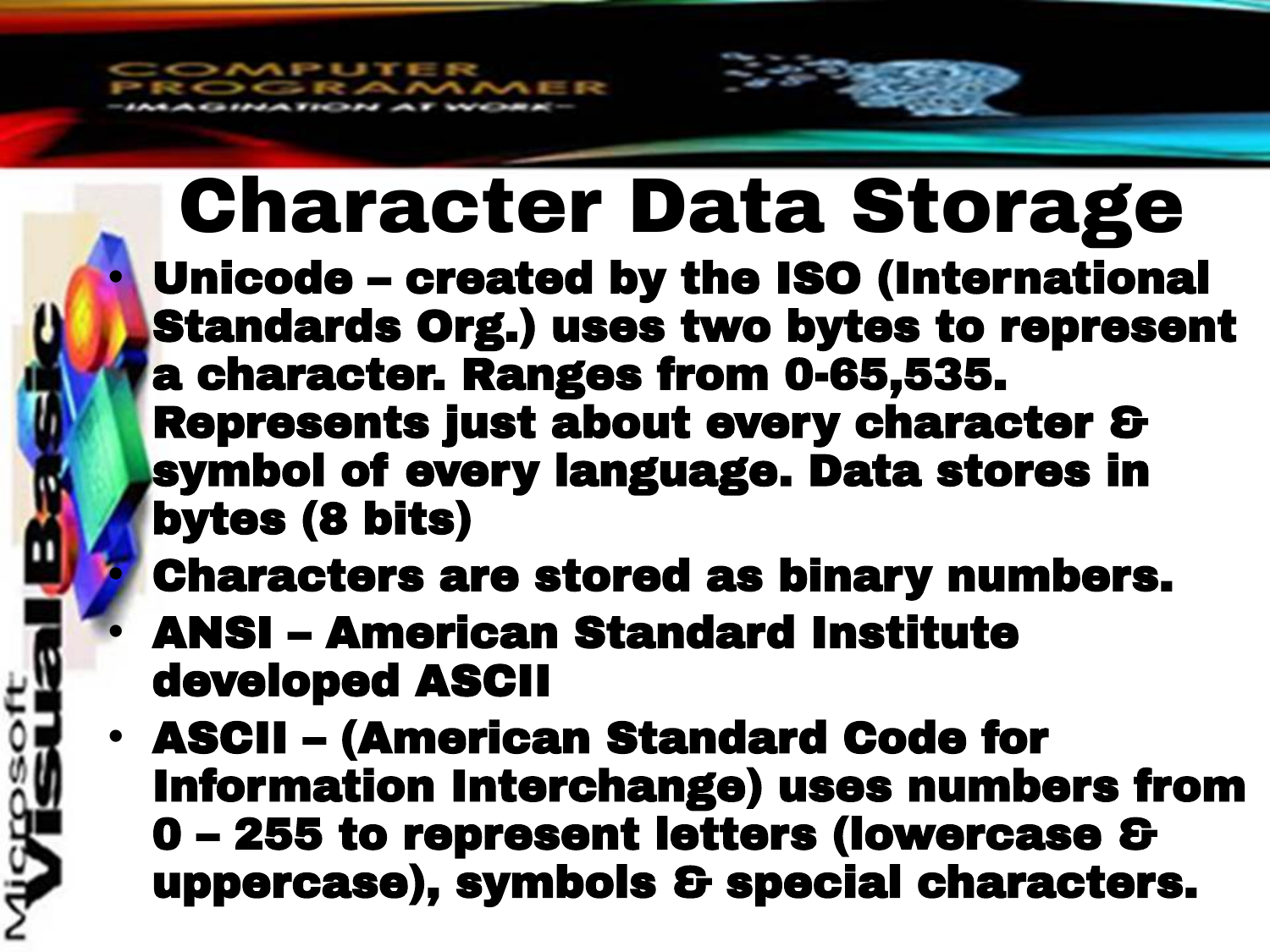

# Character Data Storage
Unicode – created by the ISO (International Standards Org.) uses two bytes to represent a character. Ranges from 0-65,535. Represents just about every character & symbol of every language. Data stores in bytes (8 bits)
Characters are stored as binary numbers.
ANSI – American Standard Institute developed ASCII
ASCII – (American Standard Code for Information Interchange) uses numbers from 0 – 255 to represent letters (lowercase & uppercase), symbols & special characters.